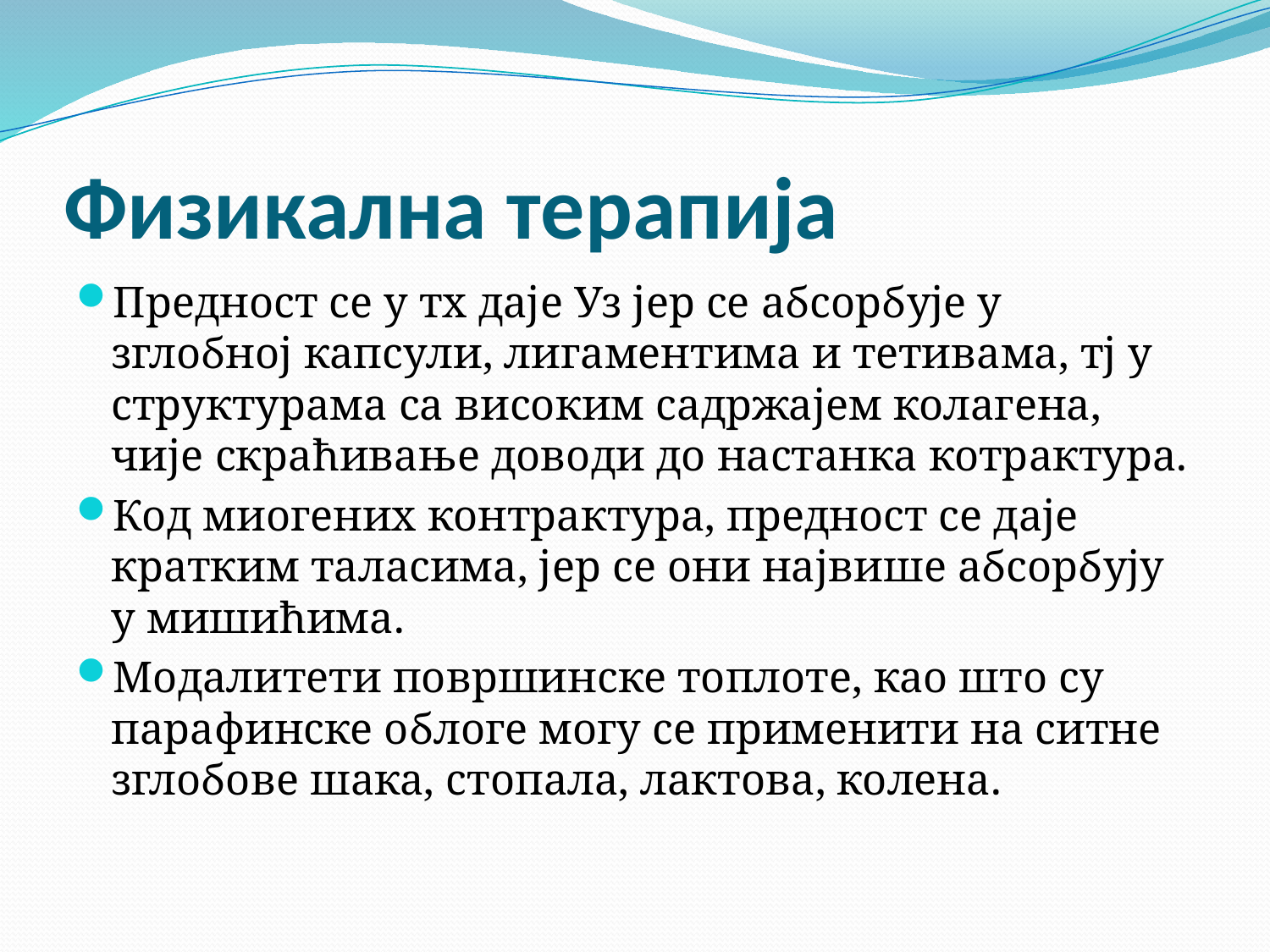

# Физикална терапија
Предност се у тх даје Уз јер се абсорбује у зглобној капсули, лигаментима и тетивама, тј у структурама са високим садржајем колагена, чије скраћивање доводи до настанка котрактура.
Код миогених контрактура, предност се даје кратким таласима, јер се они највише абсорбују  у мишићима.
Модалитети површинске топлоте, као што су парафинске облоге могу се применити на ситне зглобове шака, стопала, лактова, колена.